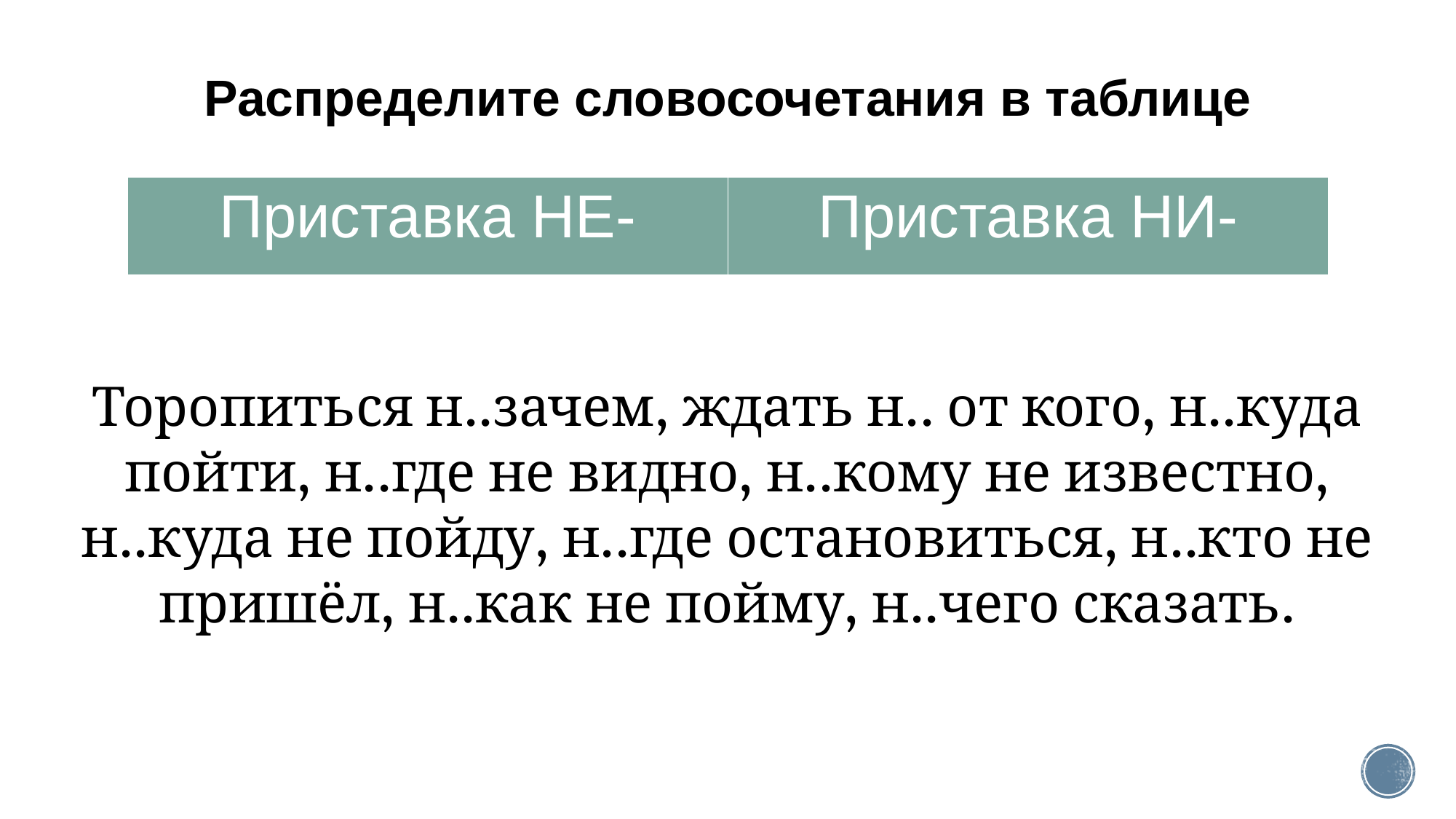

# Распределите словосочетания в таблице
| Приставка НЕ- | Приставка НИ- |
| --- | --- |
Торопиться н..зачем, ждать н.. от кого, н..куда пойти, н..где не видно, н..кому не известно, н..куда не пойду, н..где остановить­ся, н..кто не пришёл, н..как не пойму, н..чего сказать.